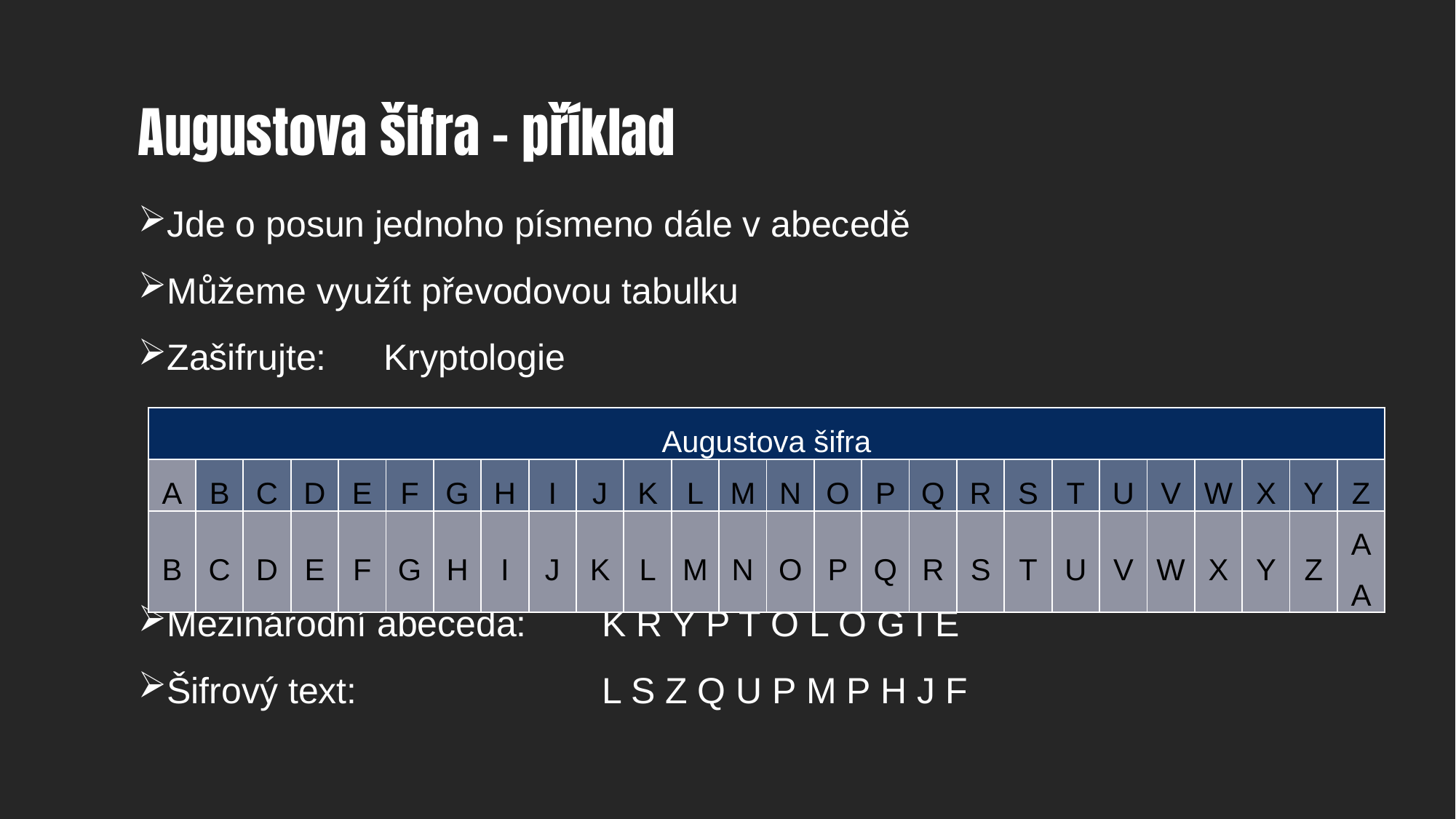

# Augustova šifra - příklad
Jde o posun jednoho písmeno dále v abecedě
Můžeme využít převodovou tabulku
Zašifrujte:	Kryptologie

Mezinárodní abeceda:	K R Y P T O L O G I E
Šifrový text:			L S Z Q U P M P H J F
| Augustova šifra |  |  |  |  |  |  |  |  |  |  |  |  |  |  |  |  |  |  |  |  |  |  |  |  |  |
| --- | --- | --- | --- | --- | --- | --- | --- | --- | --- | --- | --- | --- | --- | --- | --- | --- | --- | --- | --- | --- | --- | --- | --- | --- | --- |
| A | B | C | D | E | F | G | H | I | J | K | L | M | N | O | P | Q | R | S | T | U | V | W | X | Y | Z |
| B | C | D | E | F | G | H | I | J | K | L | M | N | O | P | Q | R | S | T | U | V | W | X | Y | Z | AA |